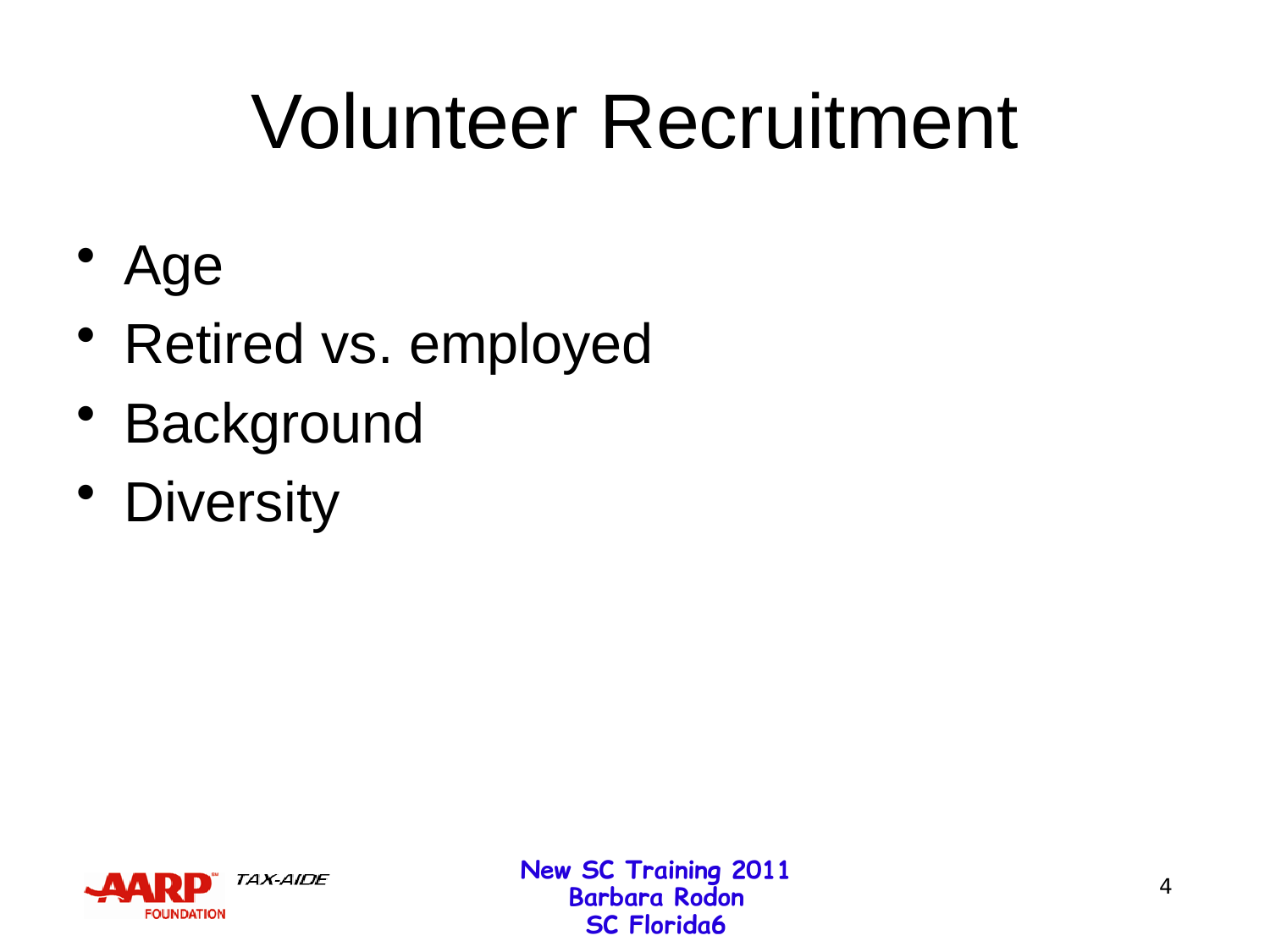

# Volunteer Recruitment
Age
Retired vs. employed
Background
Diversity